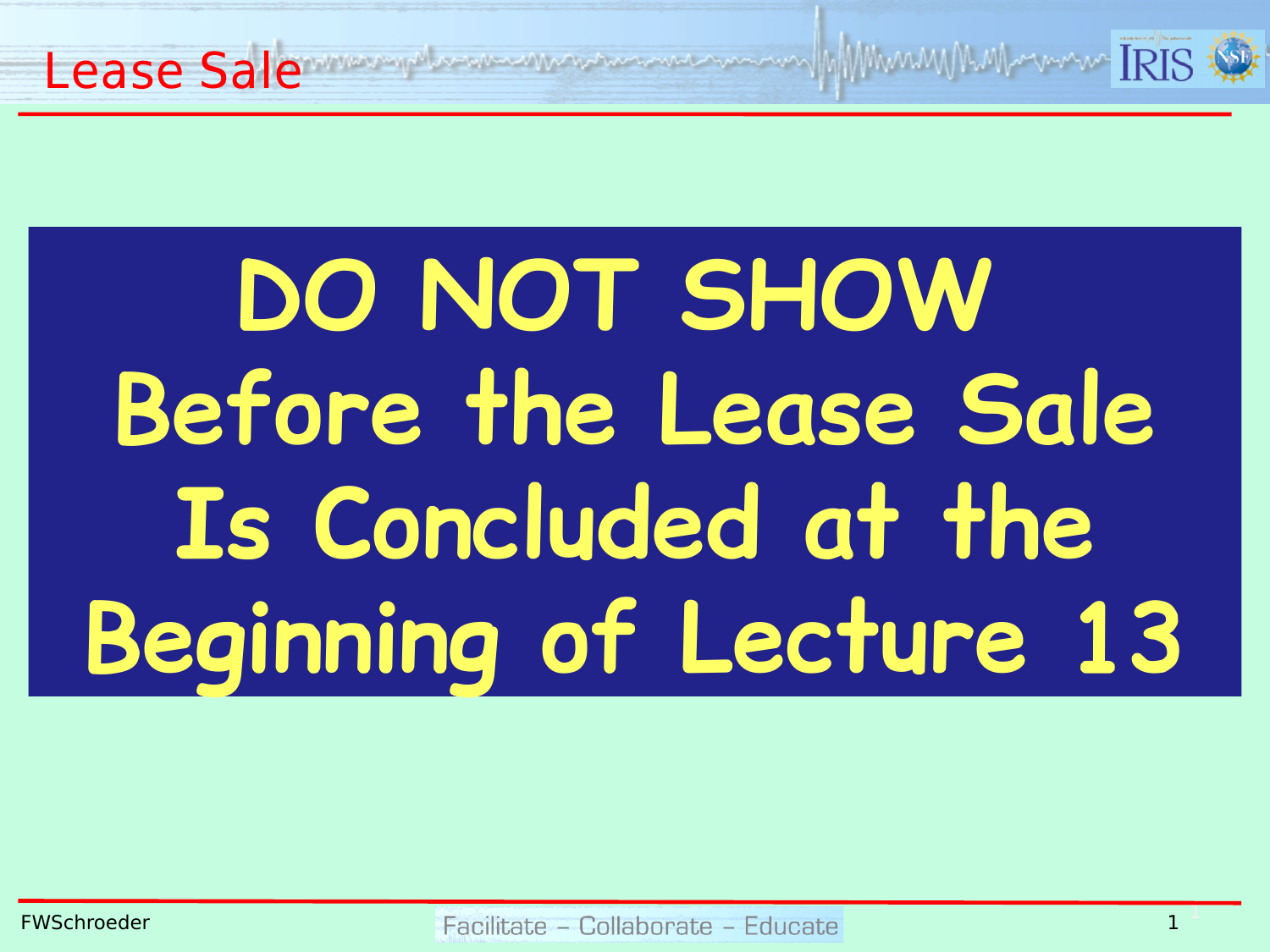

# Lease Sale
DO NOT SHOW
Before the Lease Sale
Is Concluded at the
 Beginning of Lecture 13